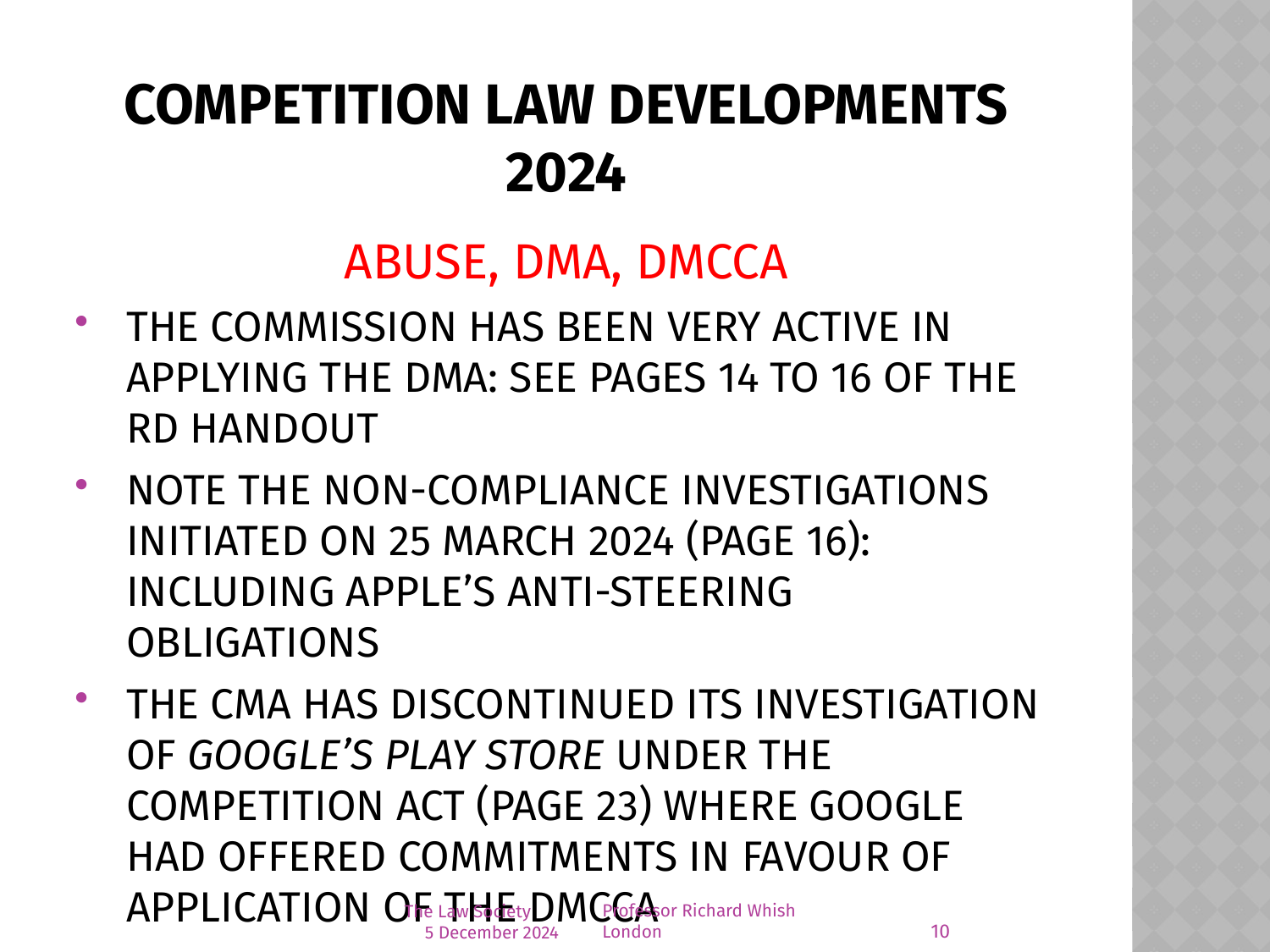

# Competition law developments 2024
ABUSE, DMA, DMCCA
THE COMMISSION HAS BEEN VERY ACTIVE IN APPLYING THE DMA: SEE PAGES 14 TO 16 OF THE RD HANDOUT
NOTE THE NON-COMPLIANCE INVESTIGATIONS INITIATED ON 25 MARCH 2024 (PAGE 16): INCLUDING APPLE’S ANTI-STEERING OBLIGATIONS
THE CMA HAS DISCONTINUED ITS INVESTIGATION OF GOOGLE’S PLAY STORE UNDER THE COMPETITION ACT (PAGE 23) WHERE GOOGLE HAD OFFERED COMMITMENTS IN FAVOUR OF APPLICATION OF THE DMCCA
10
The Law Society
5 December 2024
Professor Richard Whish London